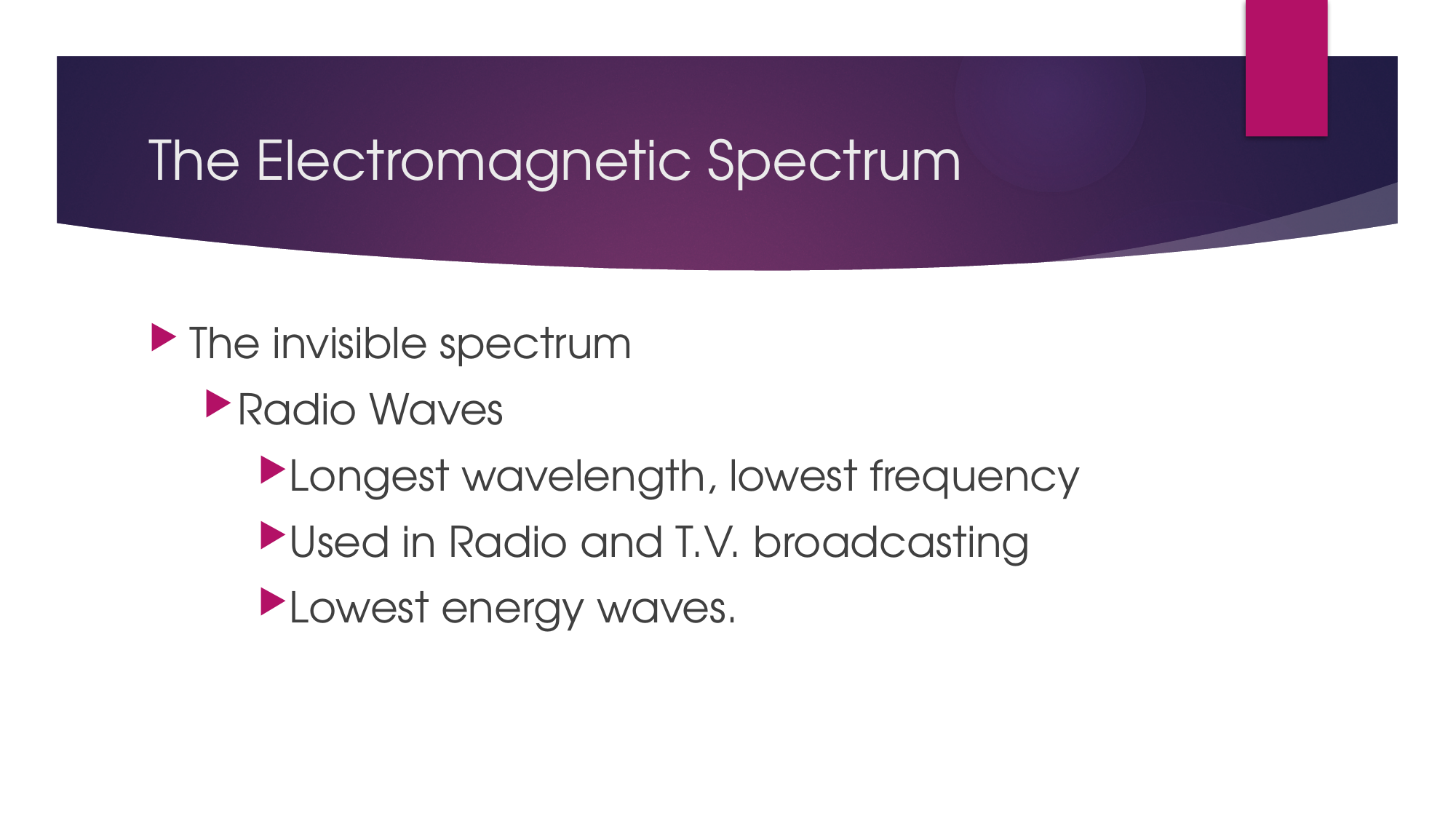

# The Electromagnetic Spectrum
The invisible spectrum
Radio Waves
Longest wavelength, lowest frequency
Used in Radio and T.V. broadcasting
Lowest energy waves.